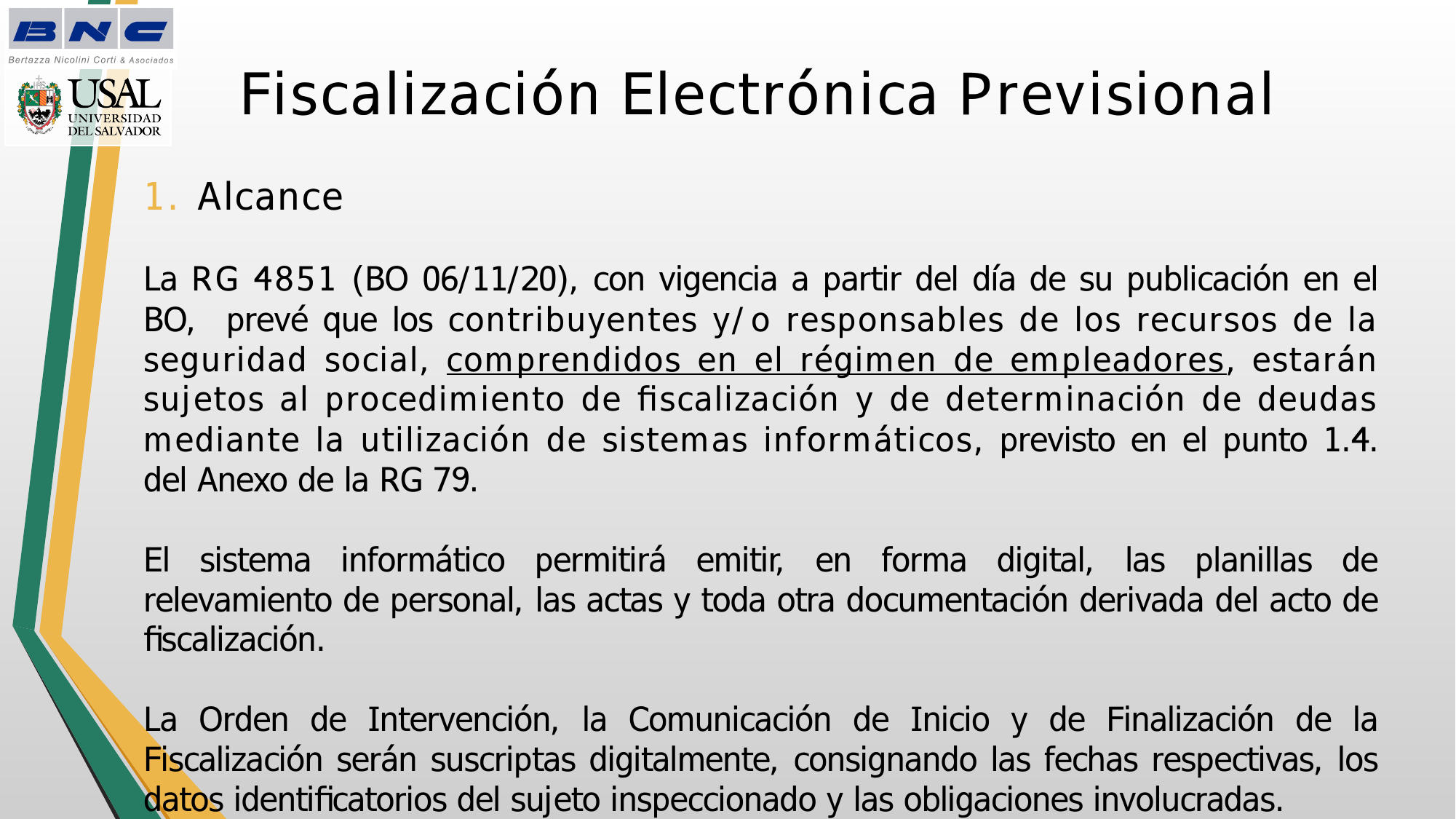

# Fiscalización Electrónica Previsional
Alcance

La RG 4851 (BO 06/11/20), con vigencia a partir del día de su publicación en el BO,  prevé que los contribuyentes y/o responsables de los recursos de la seguridad social, comprendidos en el régimen de empleadores, estarán sujetos al procedimiento de fiscalización y de determinación de deudas mediante la utilización de sistemas informáticos, previsto en el punto 1.4. del Anexo de la RG 79.

El sistema informático permitirá emitir, en forma digital, las planillas de relevamiento de personal, las actas y toda otra documentación derivada del acto de fiscalización.

La Orden de Intervención, la Comunicación de Inicio y de Finalización de la Fiscalización serán suscriptas digitalmente, consignando las fechas respectivas, los datos identificatorios del sujeto inspeccionado y las obligaciones involucradas.